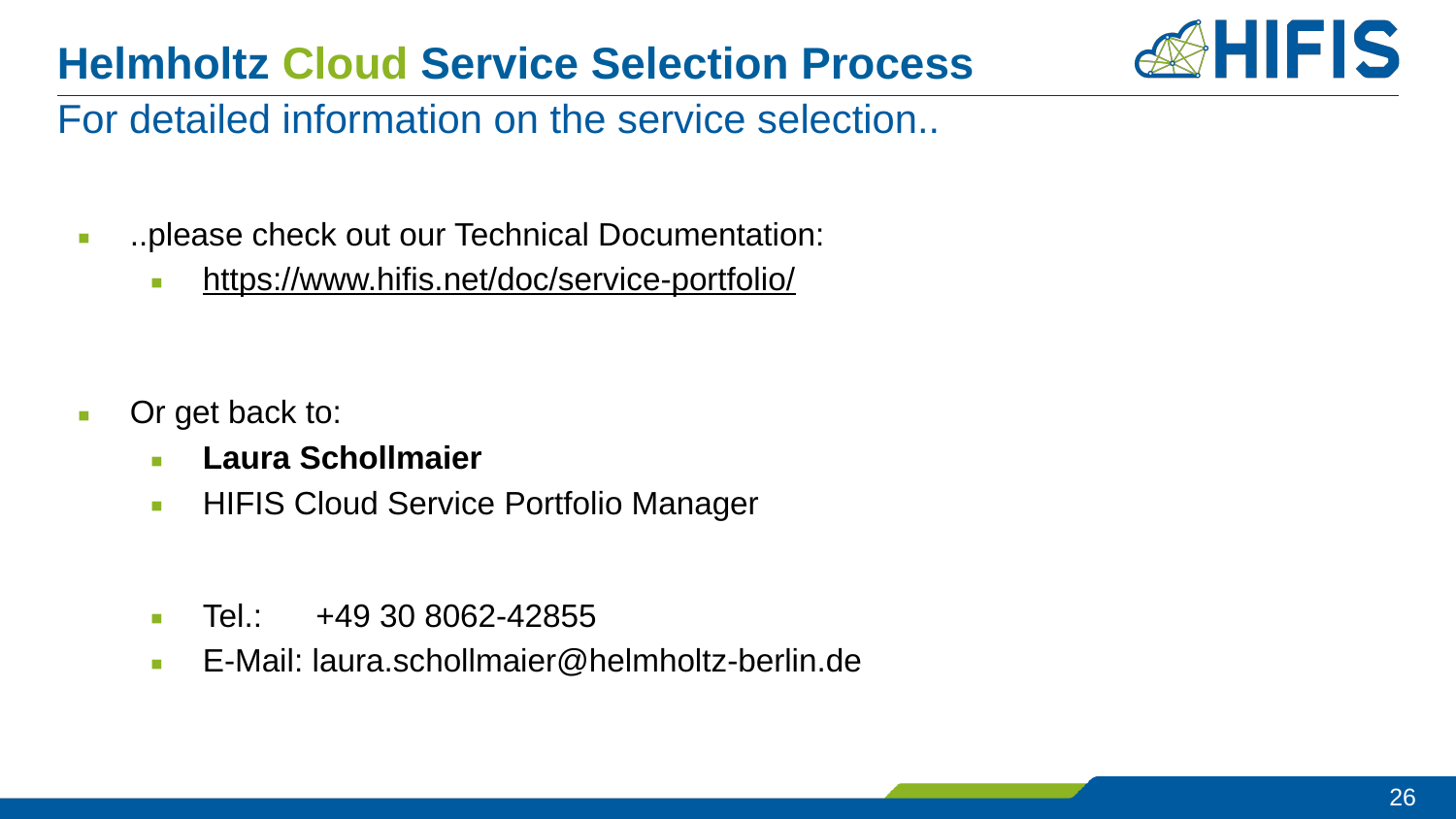

# Helmholtz Cloud Service Selection Process
For detailed information on the service selection..
..please check out our Technical Documentation:
https://www.hifis.net/doc/service-portfolio/

Or get back to:
Laura Schollmaier
HIFIS Cloud Service Portfolio Manager

Tel.:      +49 30 8062-42855
E-Mail: laura.schollmaier@helmholtz-berlin.de